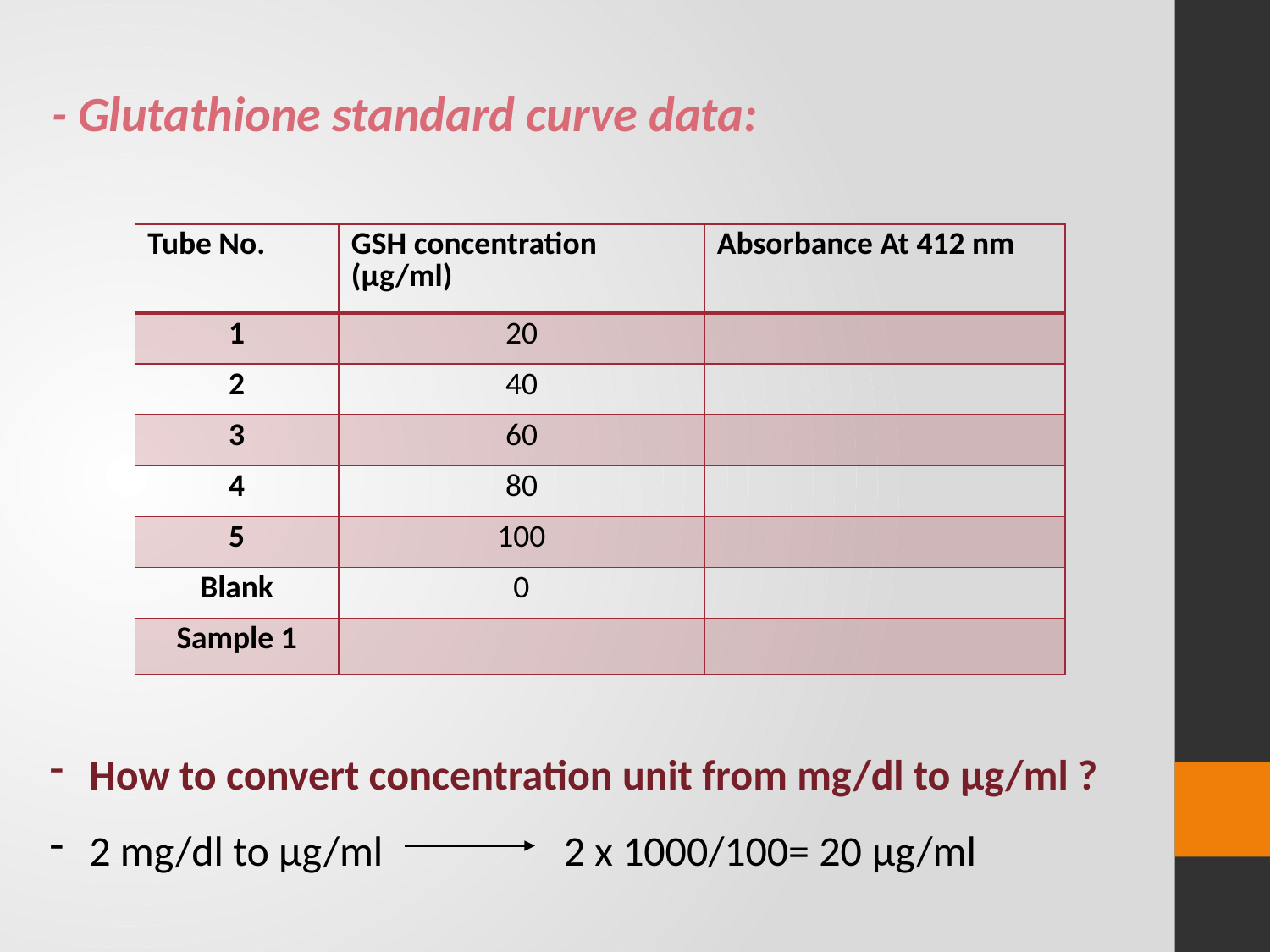

- Glutathione standard curve data:
| Tube No. | GSH concentration (μg/ml) | Absorbance At 412 nm |
| --- | --- | --- |
| 1 | 20 |  |
| 2 | 40 |  |
| 3 | 60 |  |
| 4 | 80 |  |
| 5 | 100 |  |
| Blank | 0 |  |
| Sample 1 |  |  |
How to convert concentration unit from mg/dl to μg/ml ?
2 mg/dl to μg/ml                   2 x 1000/100= 20 μg/ml